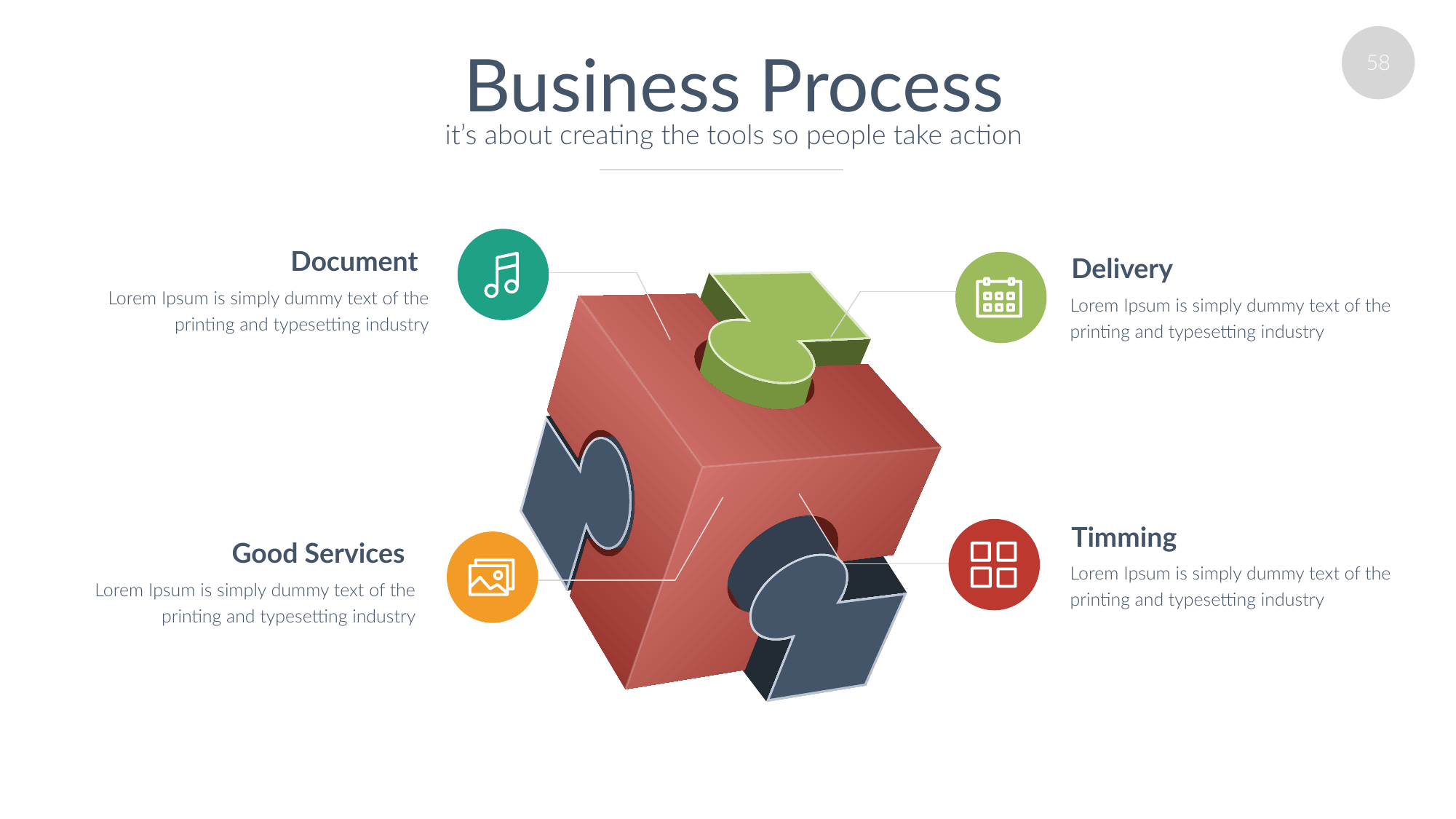

# Business Process
it’s about creating the tools so people take action

Document
Delivery

Lorem Ipsum is simply dummy text of the printing and typesetting industry
Lorem Ipsum is simply dummy text of the printing and typesetting industry
Timming

Good Services

Lorem Ipsum is simply dummy text of the printing and typesetting industry
Lorem Ipsum is simply dummy text of the printing and typesetting industry